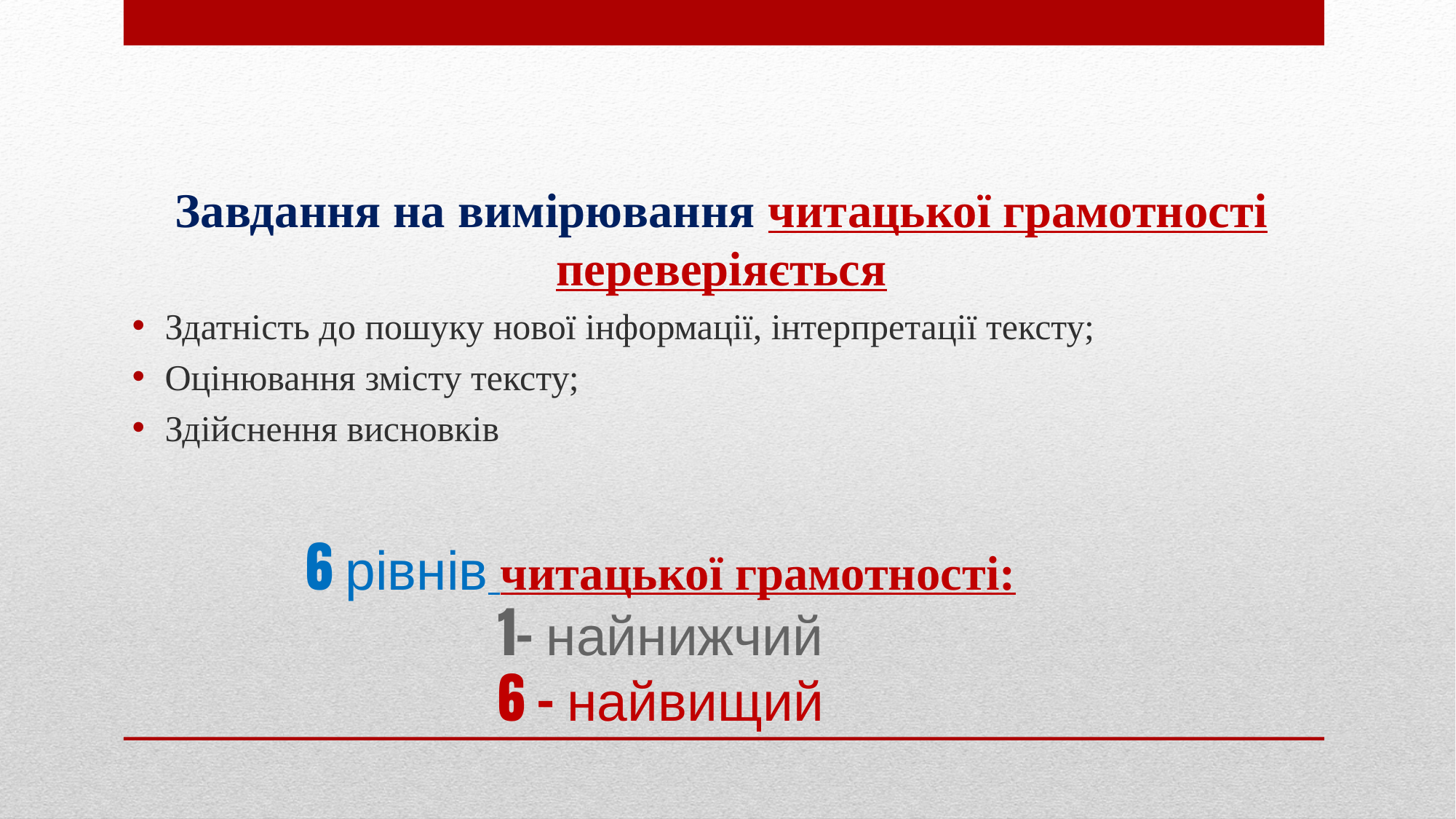

Завдання на вимірювання читацької грамотності
переверіяється
Здатність до пошуку нової інформації, інтерпретації тексту;
Оцінювання змісту тексту;
Здійснення висновків
# 6 рівнів читацької грамотності: 1- найнижчий 6 - найвищий